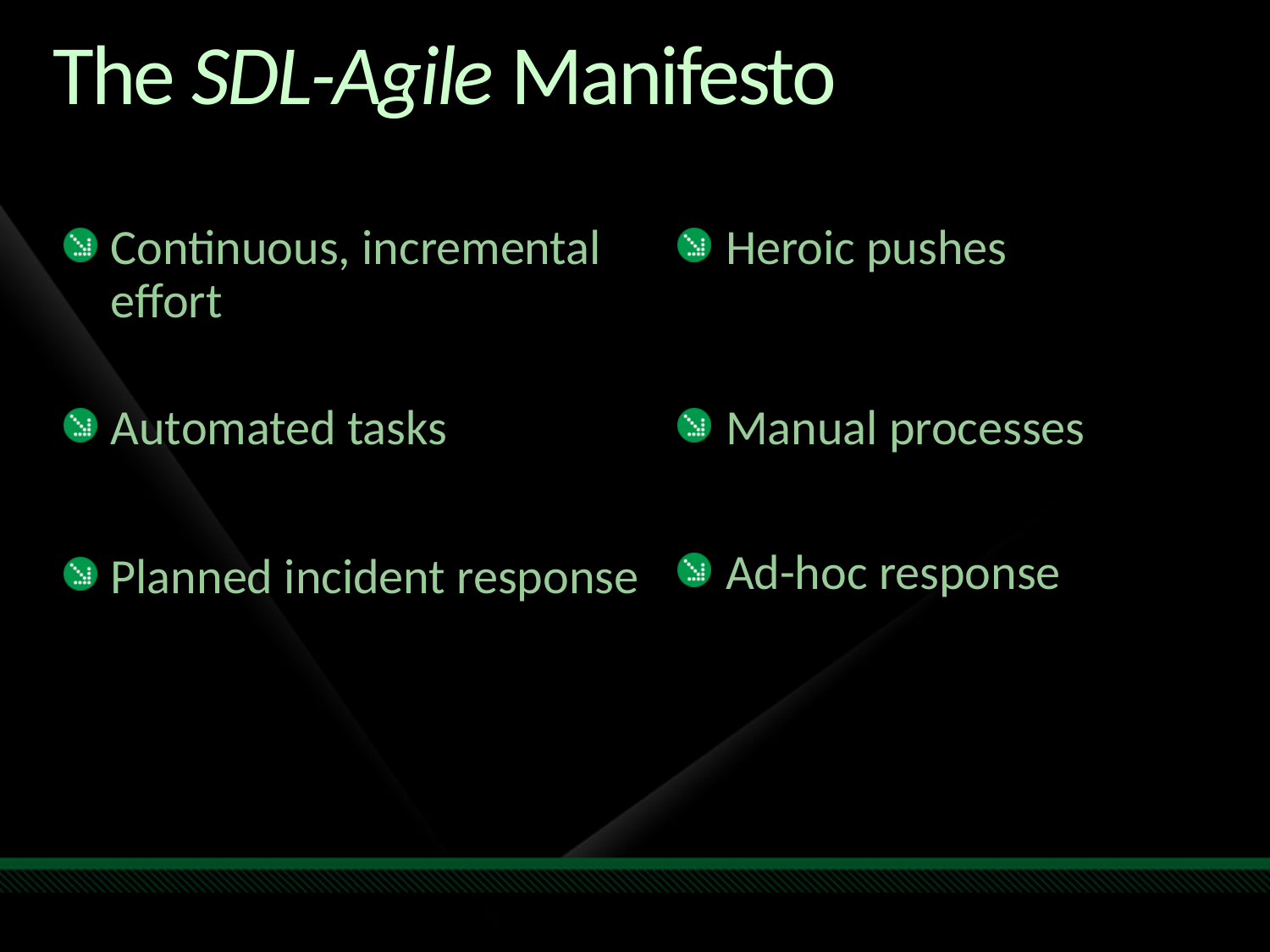

# The SDL-Agile Manifesto
Continuous, incremental effort

Automated tasks

Planned incident response

Heroic pushes

Manual processes

Ad-hoc response